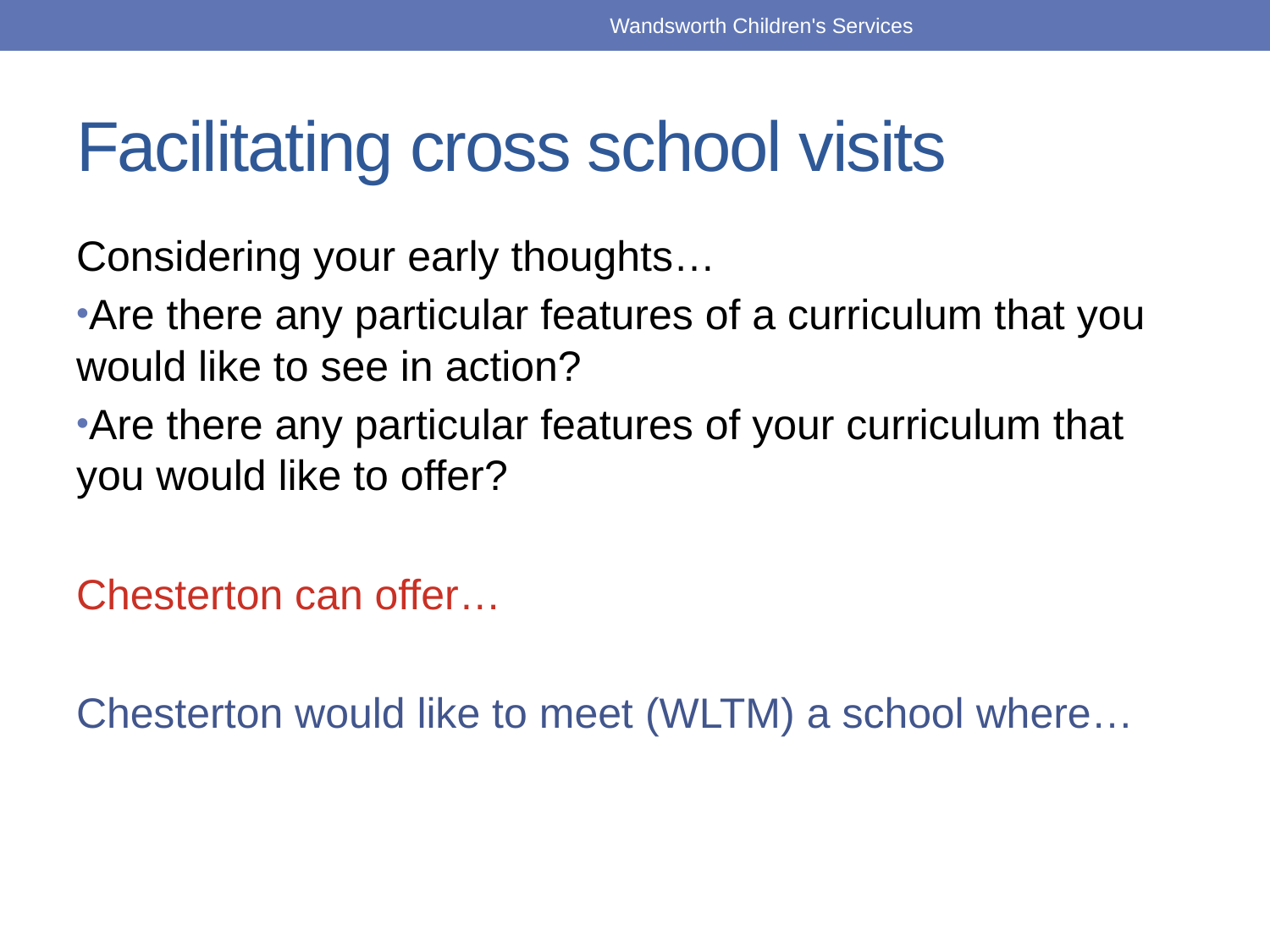

Wandsworth Children's Services
# Facilitating cross school visits
Considering your early thoughts…
Are there any particular features of a curriculum that you would like to see in action?
Are there any particular features of your curriculum that you would like to offer?

Chesterton can offer…

Chesterton would like to meet (WLTM) a school where…